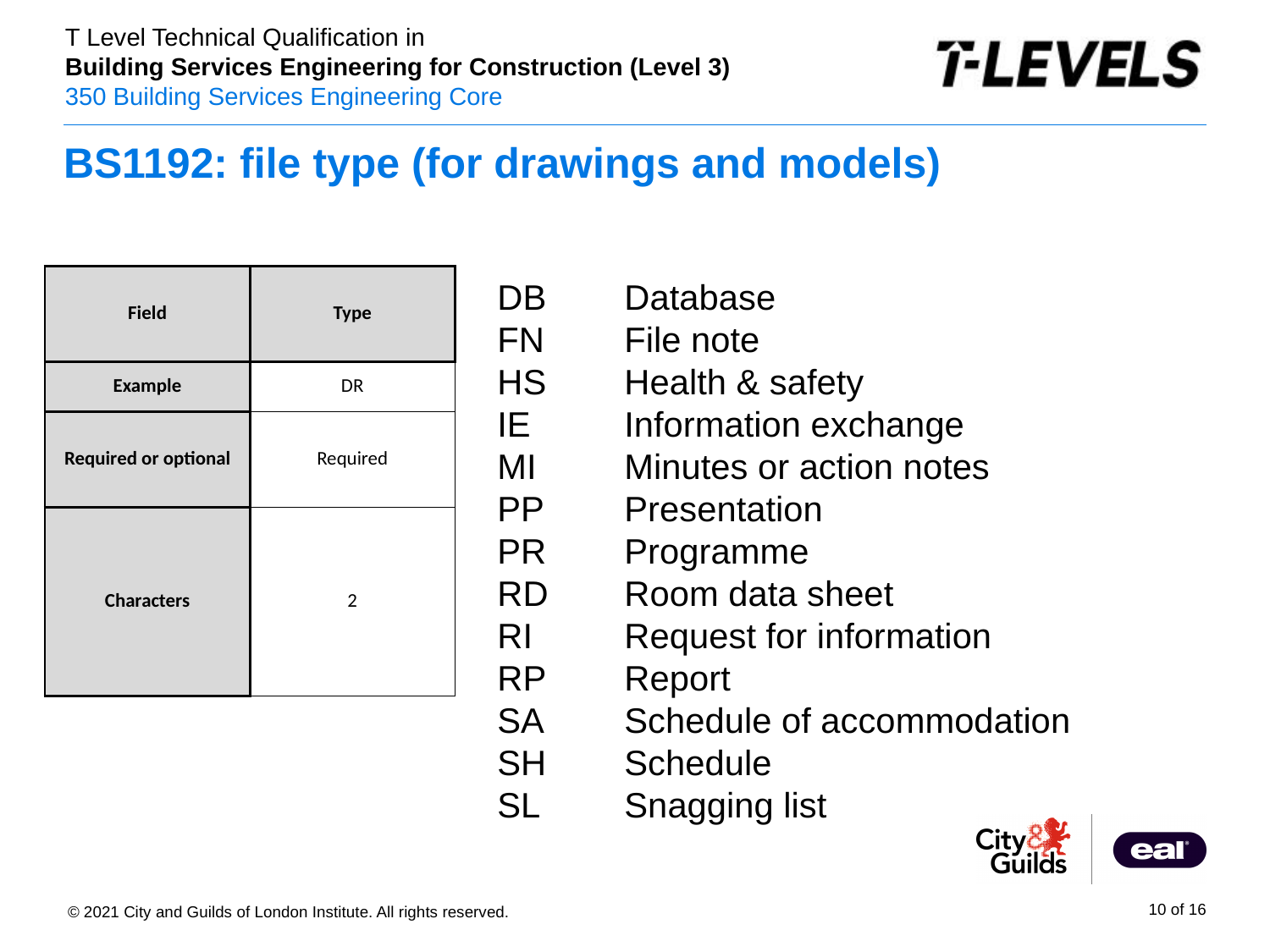

# BS1192: file type (for drawings and models)

DB	Database
FN	File note
HS	Health & safety
IE	Information exchange
MI	Minutes or action notes
PP	Presentation
PR	Programme
RD	Room data sheet
RI	Request for information
RP	Report
SA	Schedule of accommodation
SH	Schedule
SL	Snagging list
| Field | Type |
| --- | --- |
| Example | DR |
| Required or optional | Required |
| Characters | 2 |